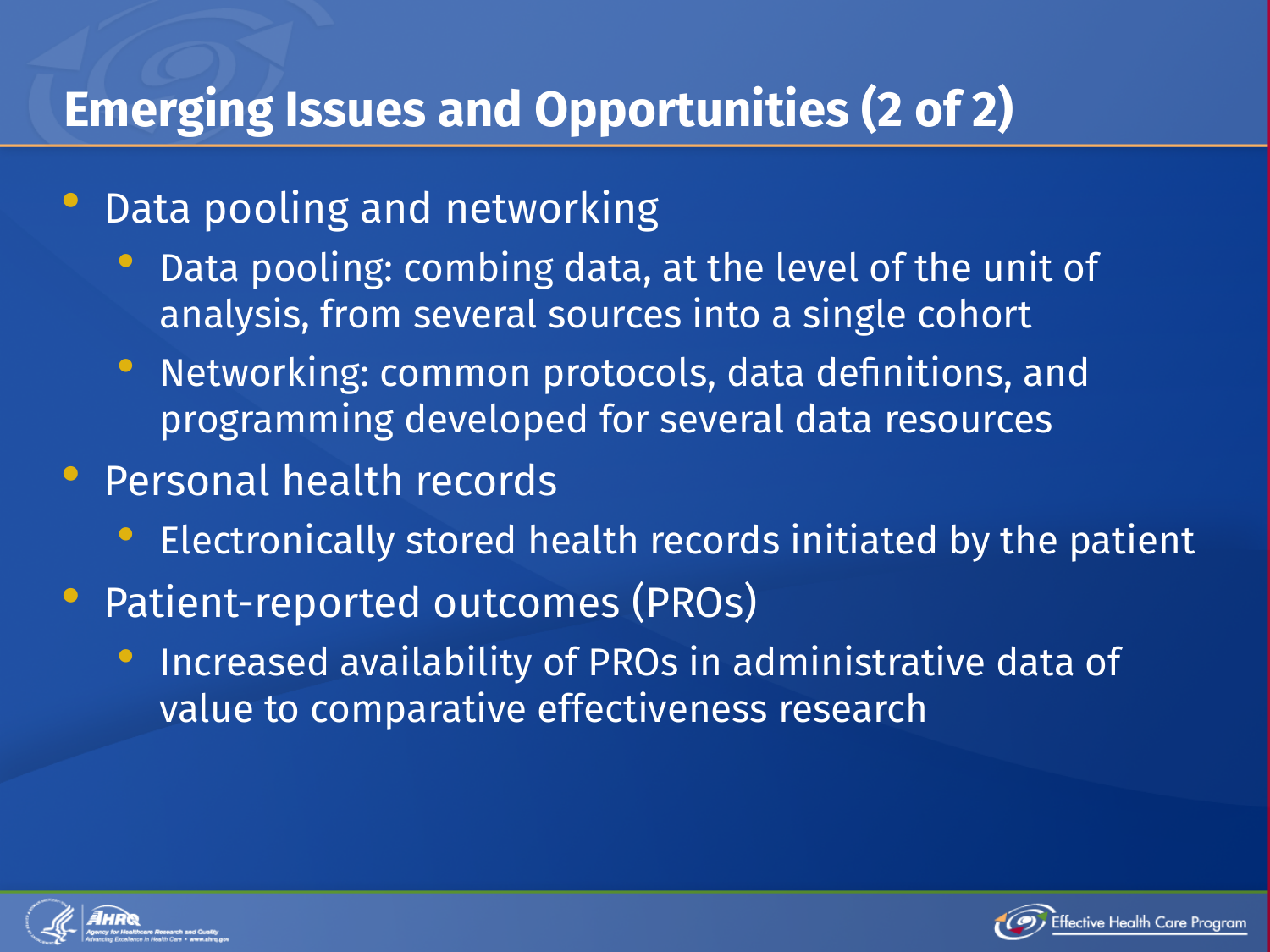

# Emerging Issues and Opportunities (2 of 2)
Data pooling and networking
Data pooling: combing data, at the level of the unit of analysis, from several sources into a single cohort
Networking: common protocols, data definitions, and programming developed for several data resources
Personal health records
Electronically stored health records initiated by the patient
Patient-reported outcomes (PROs)
Increased availability of PROs in administrative data of value to comparative effectiveness research